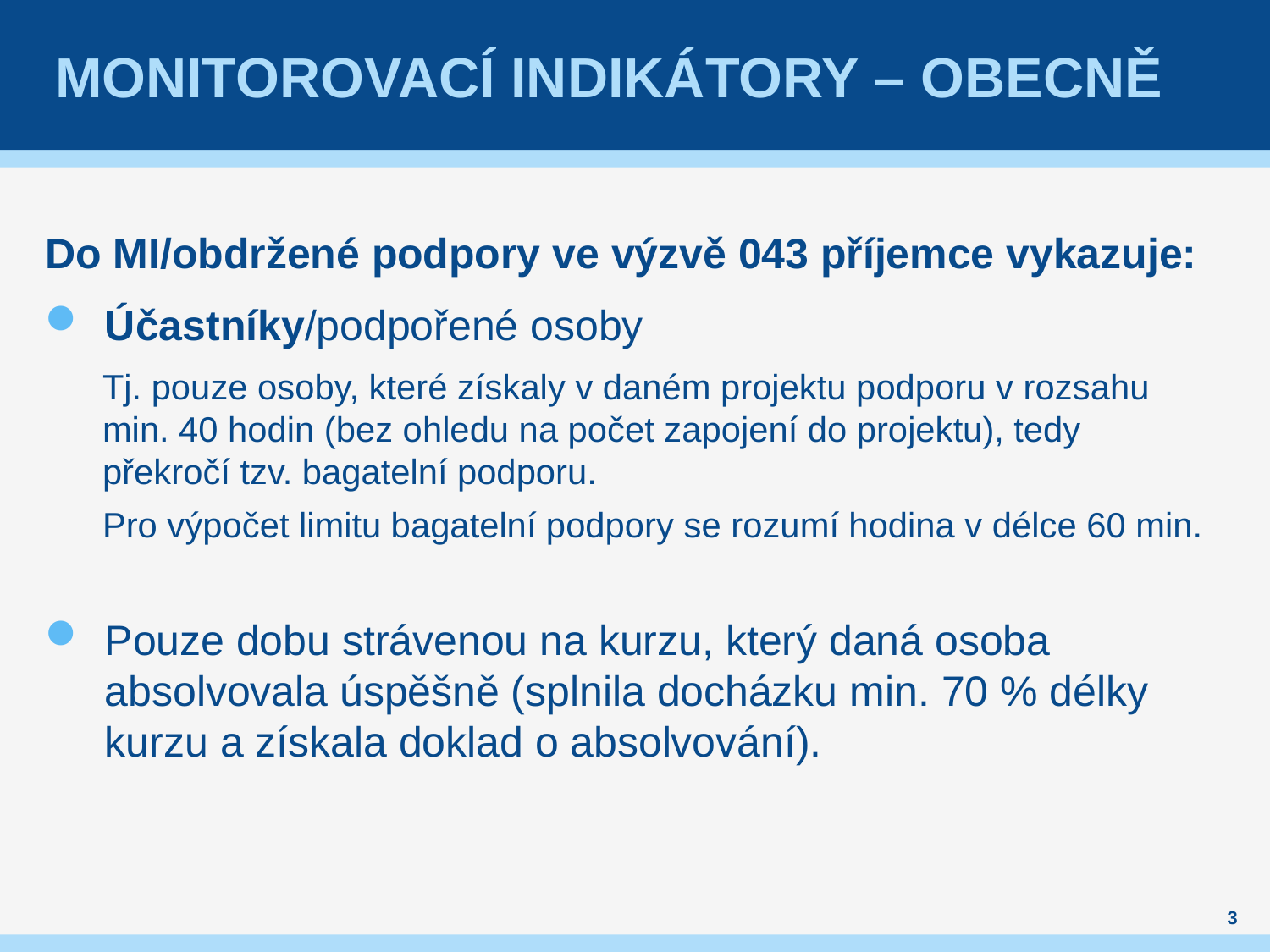

# Monitorovací Indikátory – obecně
Do MI/obdržené podpory ve výzvě 043 příjemce vykazuje:
Účastníky/podpořené osoby
Tj. pouze osoby, které získaly v daném projektu podporu v rozsahu min. 40 hodin (bez ohledu na počet zapojení do projektu), tedy překročí tzv. bagatelní podporu.
Pro výpočet limitu bagatelní podpory se rozumí hodina v délce 60 min.

Pouze dobu strávenou na kurzu, který daná osoba absolvovala úspěšně (splnila docházku min. 70 % délky kurzu a získala doklad o absolvování).

3